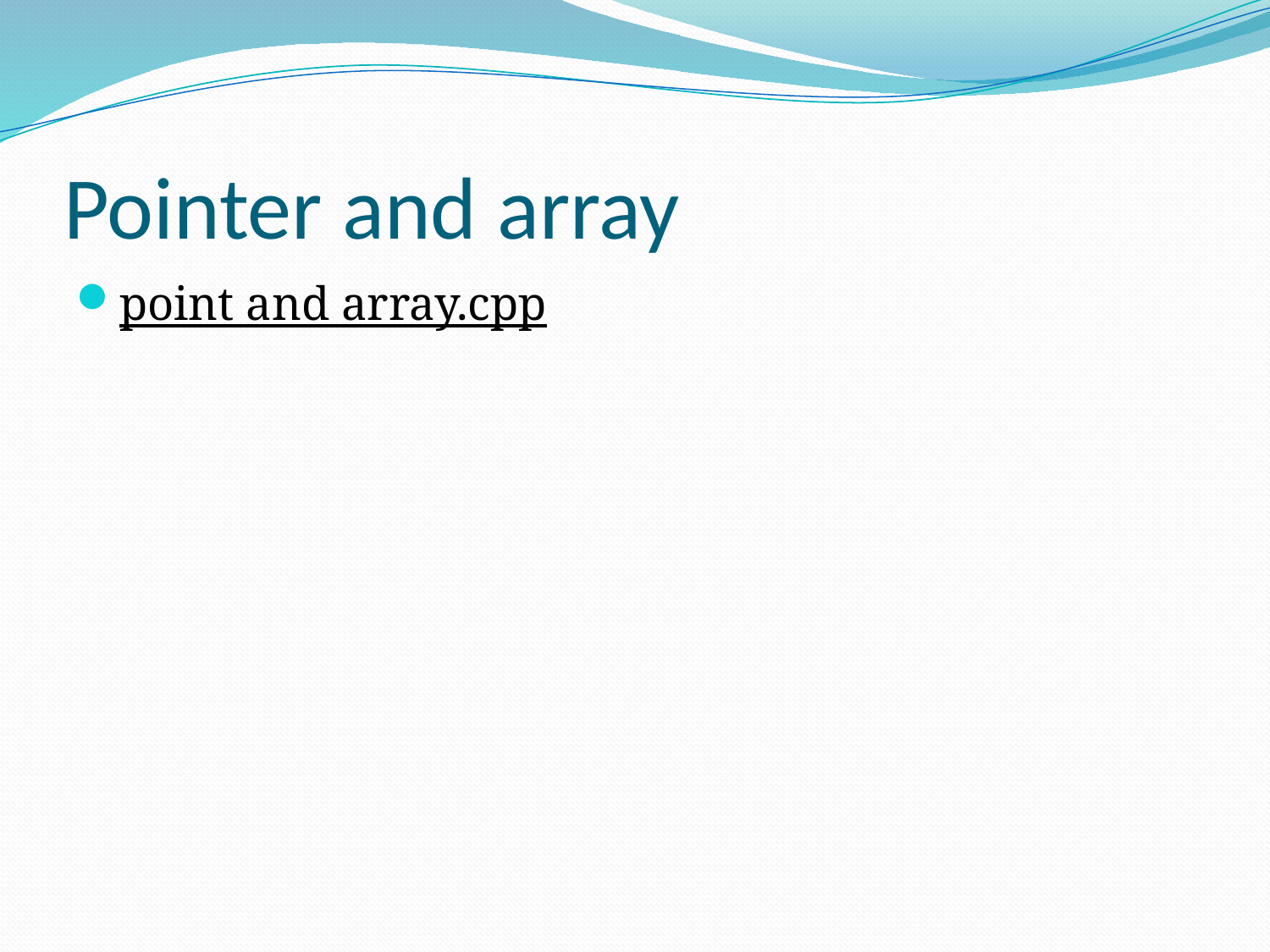

# Pointer and array
point and array.cpp